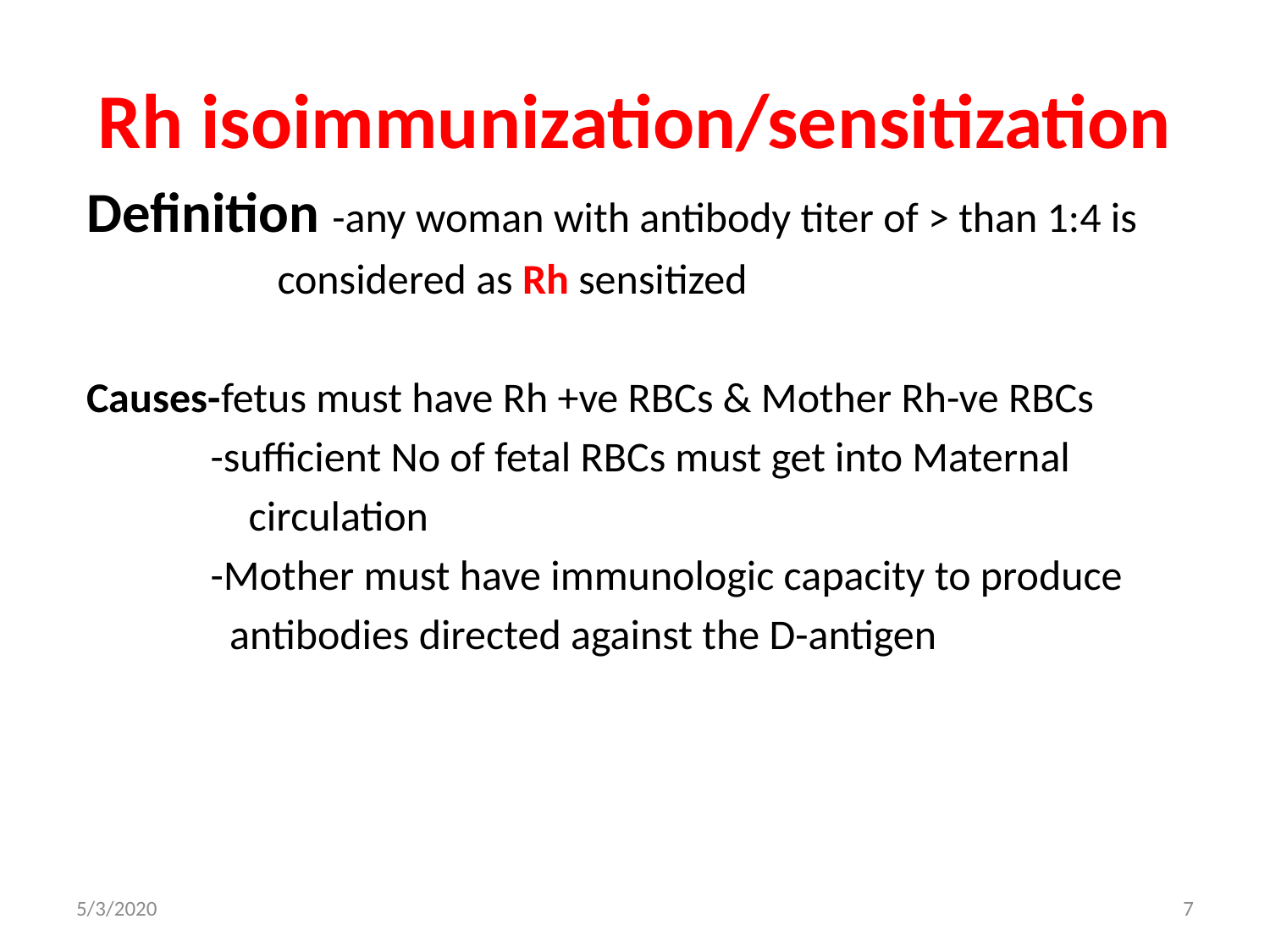

# Rh isoimmunization/sensitization
Definition -any woman with antibody titer of > than 1:4 is
                    considered as Rh sensitized

Causes-fetus must have Rh +ve RBCs & Mother Rh-ve RBCs
             -sufficient No of fetal RBCs must get into Maternal
                 circulation
             -Mother must have immunologic capacity to produce
               antibodies directed against the D-antigen
5/3/2020
7